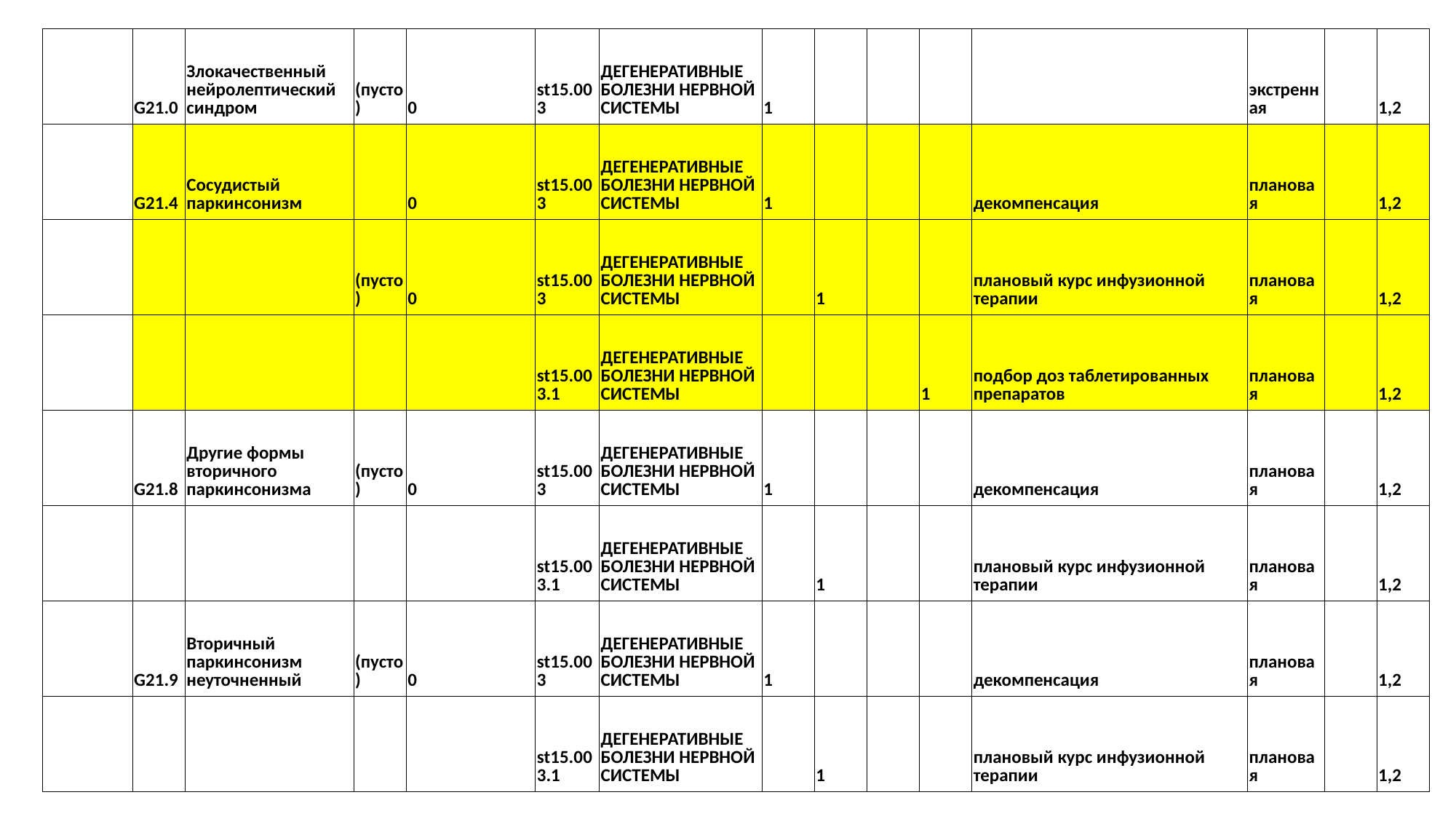

|  | G21.0 | Злокачественный нейролептический синдром | (пусто) | 0 | st15.003 | ДЕГЕНЕРАТИВНЫЕ БОЛЕЗНИ НЕРВНОЙ СИСТЕМЫ | 1 |  |  |  |  | экстренная |  | 1,2 |
| --- | --- | --- | --- | --- | --- | --- | --- | --- | --- | --- | --- | --- | --- | --- |
|  | G21.4 | Сосудистый паркинсонизм |  | 0 | st15.003 | ДЕГЕНЕРАТИВНЫЕ БОЛЕЗНИ НЕРВНОЙ СИСТЕМЫ | 1 |  |  |  | декомпенсация | плановая |  | 1,2 |
|  |  |  | (пусто) | 0 | st15.003 | ДЕГЕНЕРАТИВНЫЕ БОЛЕЗНИ НЕРВНОЙ СИСТЕМЫ |  | 1 |  |  | плановый курс инфузионной терапии | плановая |  | 1,2 |
|  |  |  |  |  | st15.003.1 | ДЕГЕНЕРАТИВНЫЕ БОЛЕЗНИ НЕРВНОЙ СИСТЕМЫ |  |  |  | 1 | подбор доз таблетированных препаратов | плановая |  | 1,2 |
|  | G21.8 | Другие формы вторичного паркинсонизма | (пусто) | 0 | st15.003 | ДЕГЕНЕРАТИВНЫЕ БОЛЕЗНИ НЕРВНОЙ СИСТЕМЫ | 1 |  |  |  | декомпенсация | плановая |  | 1,2 |
|  |  |  |  |  | st15.003.1 | ДЕГЕНЕРАТИВНЫЕ БОЛЕЗНИ НЕРВНОЙ СИСТЕМЫ |  | 1 |  |  | плановый курс инфузионной терапии | плановая |  | 1,2 |
|  | G21.9 | Вторичный паркинсонизм неуточненный | (пусто) | 0 | st15.003 | ДЕГЕНЕРАТИВНЫЕ БОЛЕЗНИ НЕРВНОЙ СИСТЕМЫ | 1 |  |  |  | декомпенсация | плановая |  | 1,2 |
|  |  |  |  |  | st15.003.1 | ДЕГЕНЕРАТИВНЫЕ БОЛЕЗНИ НЕРВНОЙ СИСТЕМЫ |  | 1 |  |  | плановый курс инфузионной терапии | плановая |  | 1,2 |